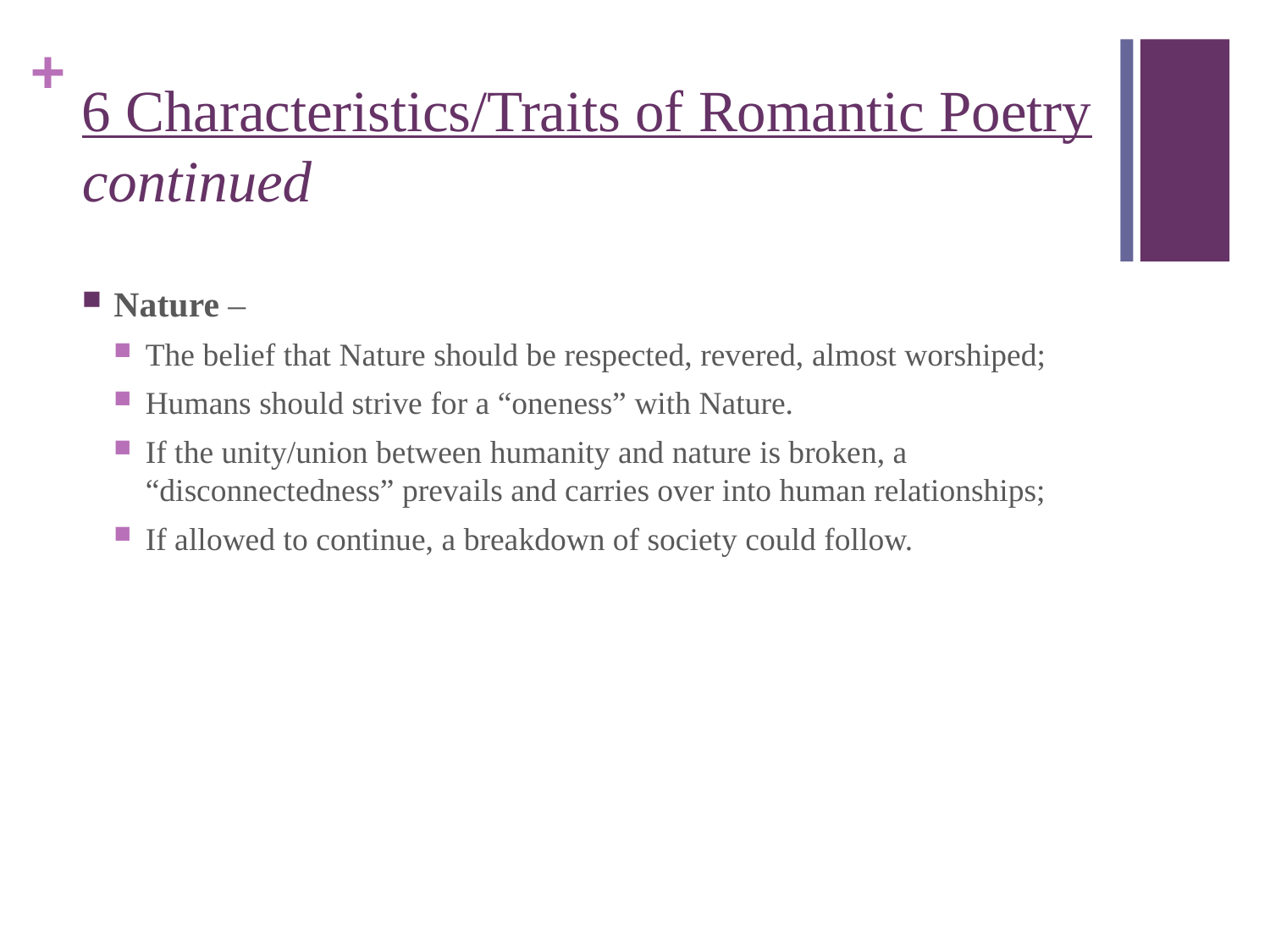

# 6 Characteristics/Traits of Romantic Poetry continued
Nature –
The belief that Nature should be respected, revered, almost worshiped;
Humans should strive for a “oneness” with Nature.
If the unity/union between humanity and nature is broken, a “disconnectedness” prevails and carries over into human relationships;
If allowed to continue, a breakdown of society could follow.